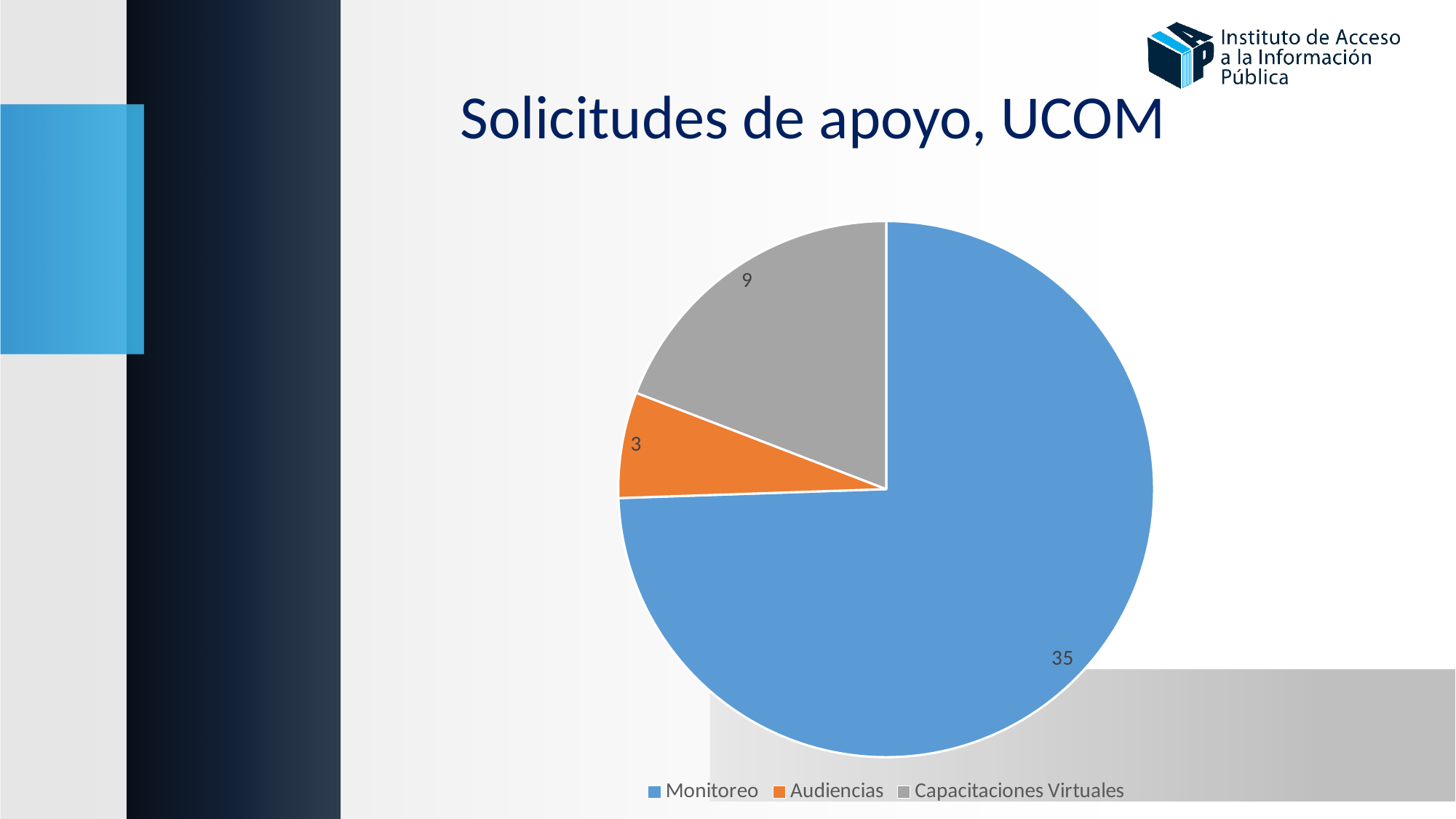

# Solicitudes de apoyo, UCOM

### Chart

| Category |  |
|---|---|
| Monitoreo | 35.0 |
| Audiencias | 3.0 |
| Capacitaciones Virtuales | 9.0 |